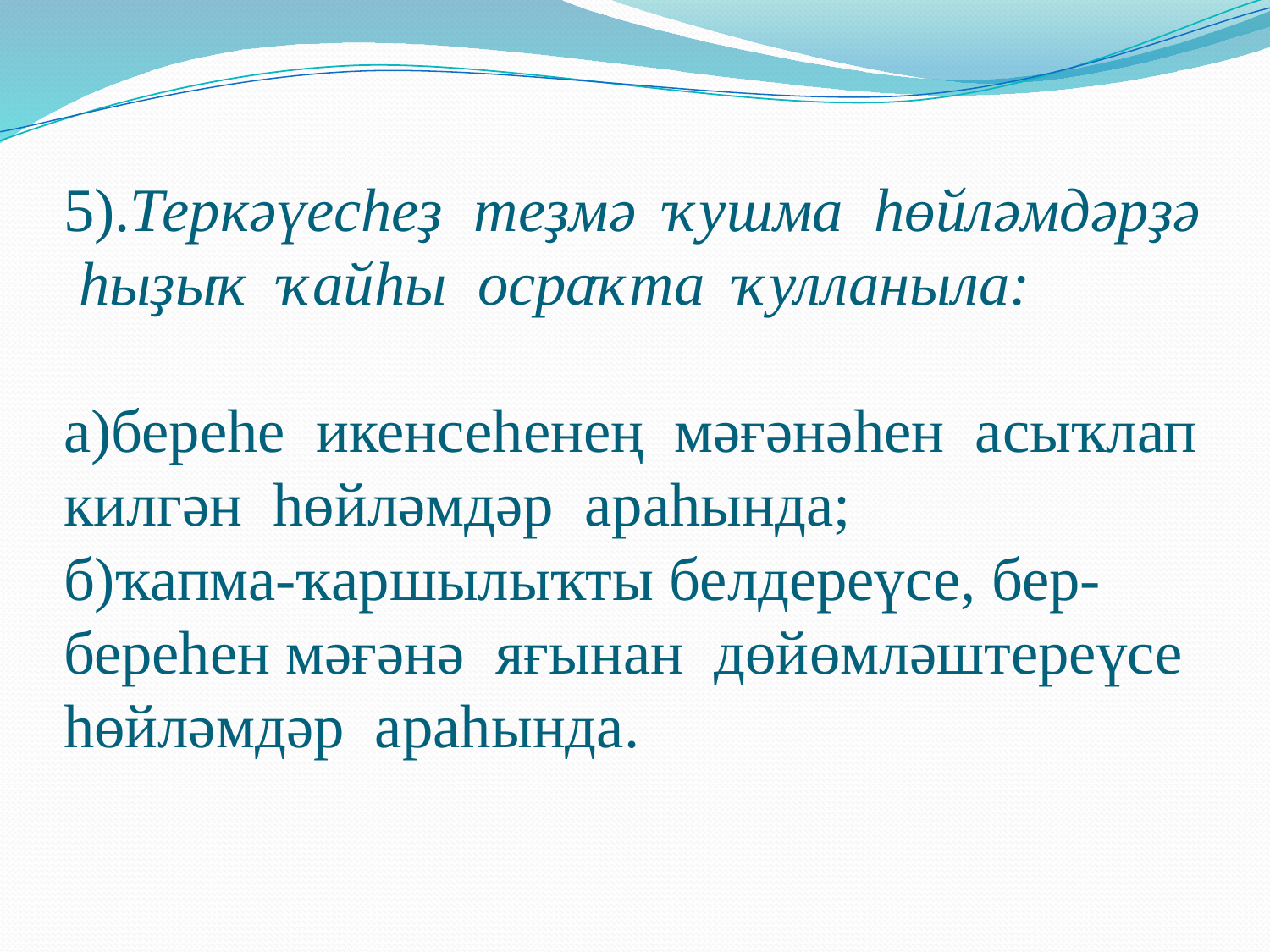

# 5).Теркәүесһеҙ  теҙмә  ҡушма  һөйләмдәрҙә  һыҙыҡ  ҡайһы  осраҡта  ҡулланыла: а)береһе  икенсеһенең  мәғәнәһен  асыҡлап  килгән  һөйләмдәр  араһында; б)ҡапма-ҡаршылыҡты белдереүсе, бер-береһен мәғәнә  яғынан  дөйөмләштереүсе  һөйләмдәр  араһында.